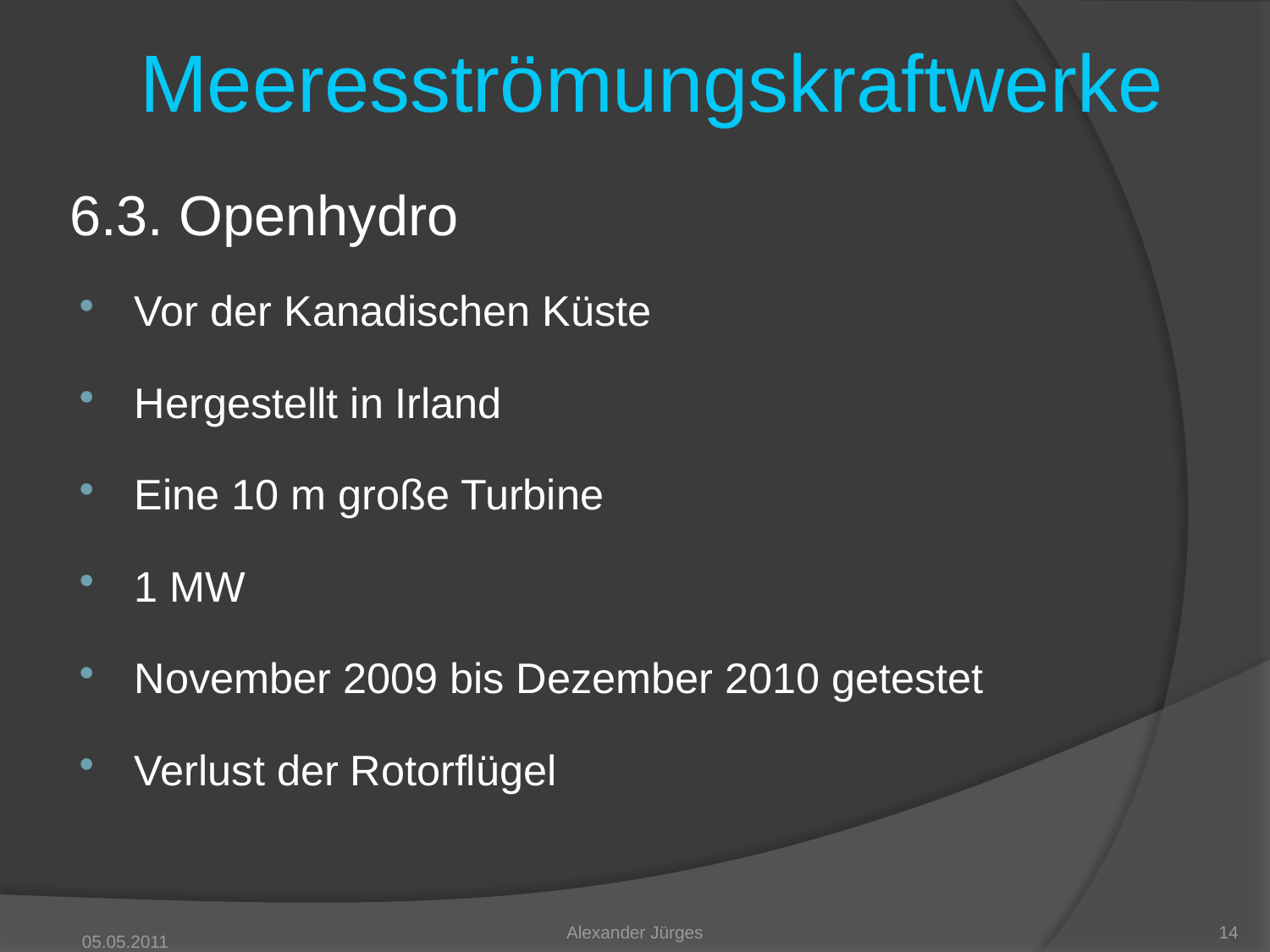

Meeresströmungskraftwerke
6.3. Openhydro
Vor der Kanadischen Küste

Hergestellt in Irland

Eine 10 m große Turbine

1 MW

November 2009 bis Dezember 2010 getestet

Verlust der Rotorflügel

Alexander Jürges
14
05.05.2011